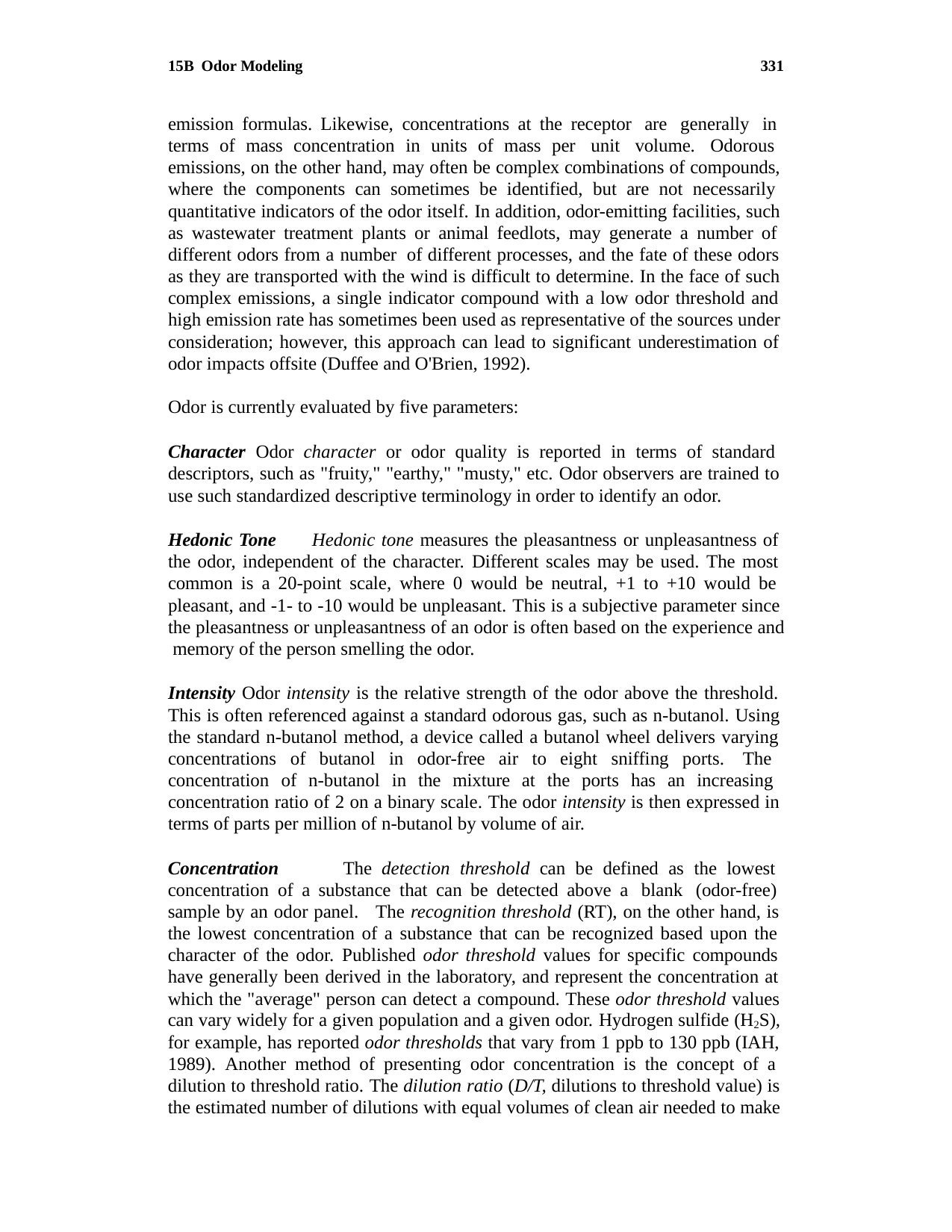

15B Odor Modeling
331
emission formulas. Likewise, concentrations at the receptor are generally in  terms of mass concentration in units of mass per unit volume. Odorous  emissions, on the other hand, may often be complex combinations of compounds,  where the components can sometimes be identified, but are not necessarily  quantitative indicators of the odor itself. In addition, odor-emitting facilities, such  as wastewater treatment plants or animal feedlots, may generate a number of  different odors from a number of different processes, and the fate of these odors  as they are transported with the wind is difficult to determine. In the face of such  complex emissions, a single indicator compound with a low odor threshold and  high emission rate has sometimes been used as representative of the sources under  consideration; however, this approach can lead to significant underestimation of  odor impacts offsite (Duffee and O'Brien, 1992).

Odor is currently evaluated by five parameters:

Character Odor character or odor quality is reported in terms of standard  descriptors, such as "fruity," "earthy," "musty," etc. Odor observers are trained to  use such standardized descriptive terminology in order to identify an odor.

Hedonic Tone  Hedonic tone measures the pleasantness or unpleasantness of  the odor, independent of the character. Different scales may be used. The most  common is a 20-point scale, where 0 would be neutral, +1 to +10 would be  pleasant, and -1- to -10 would be unpleasant. This is a subjective parameter since  the pleasantness or unpleasantness of an odor is often based on the experience and  memory of the person smelling the odor.

Intensity Odor intensity is the relative strength of the odor above the threshold.  This is often referenced against a standard odorous gas, such as n-butanol. Using  the standard n-butanol method, a device called a butanol wheel delivers varying  concentrations of butanol in odor-free air to eight sniffing ports. The  concentration of n-butanol in the mixture at the ports has an increasing  concentration ratio of 2 on a binary scale. The odor intensity is then expressed in  terms of parts per million of n-butanol by volume of air.

Concentration	The detection threshold can be defined as the lowest  concentration of a substance that can be detected above a blank (odor-free)  sample by an odor panel.   The recognition threshold (RT), on the other hand, is  the lowest concentration of a substance that can be recognized based upon the  character of the odor. Published odor threshold values for specific compounds  have generally been derived in the laboratory, and represent the concentration at  which the "average" person can detect a compound. These odor threshold values  can vary widely for a given population and a given odor. Hydrogen sulfide (H2S),  for example, has reported odor thresholds that vary from 1 ppb to 130 ppb (IAH,  1989). Another method of presenting odor concentration is the concept of a  dilution to threshold ratio. The dilution ratio (D/T, dilutions to threshold value) is  the estimated number of dilutions with equal volumes of clean air needed to make